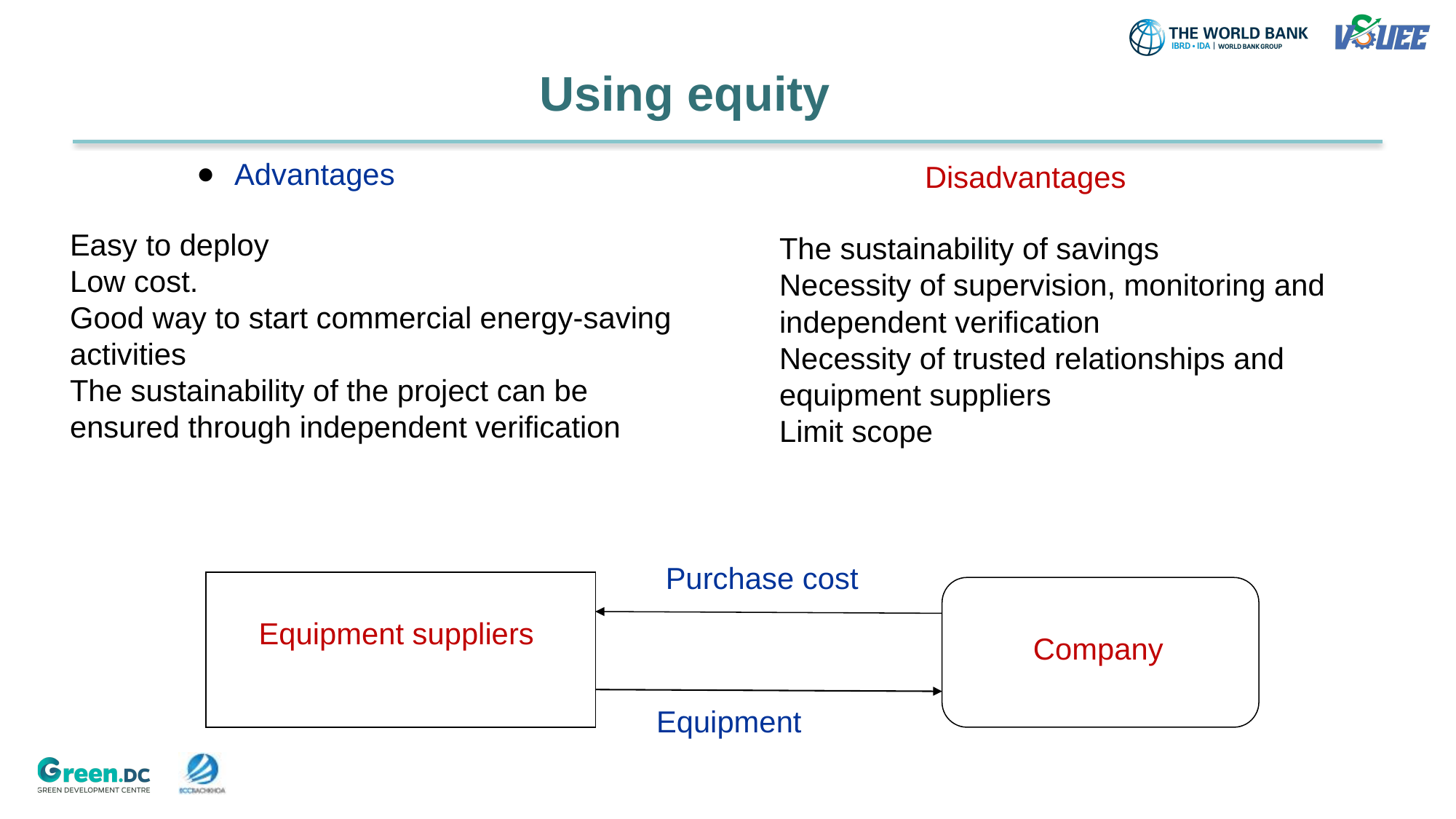

# Using equity
Advantages
Disadvantages
Easy to deploy
Low cost.
Good way to start commercial energy-saving activities
The sustainability of the project can be ensured through independent verification
The sustainability of savings
Necessity of supervision, monitoring and independent verification
Necessity of trusted relationships and equipment suppliers
Limit scope

Purchase cost

Equipment suppliers

Company

Equipment